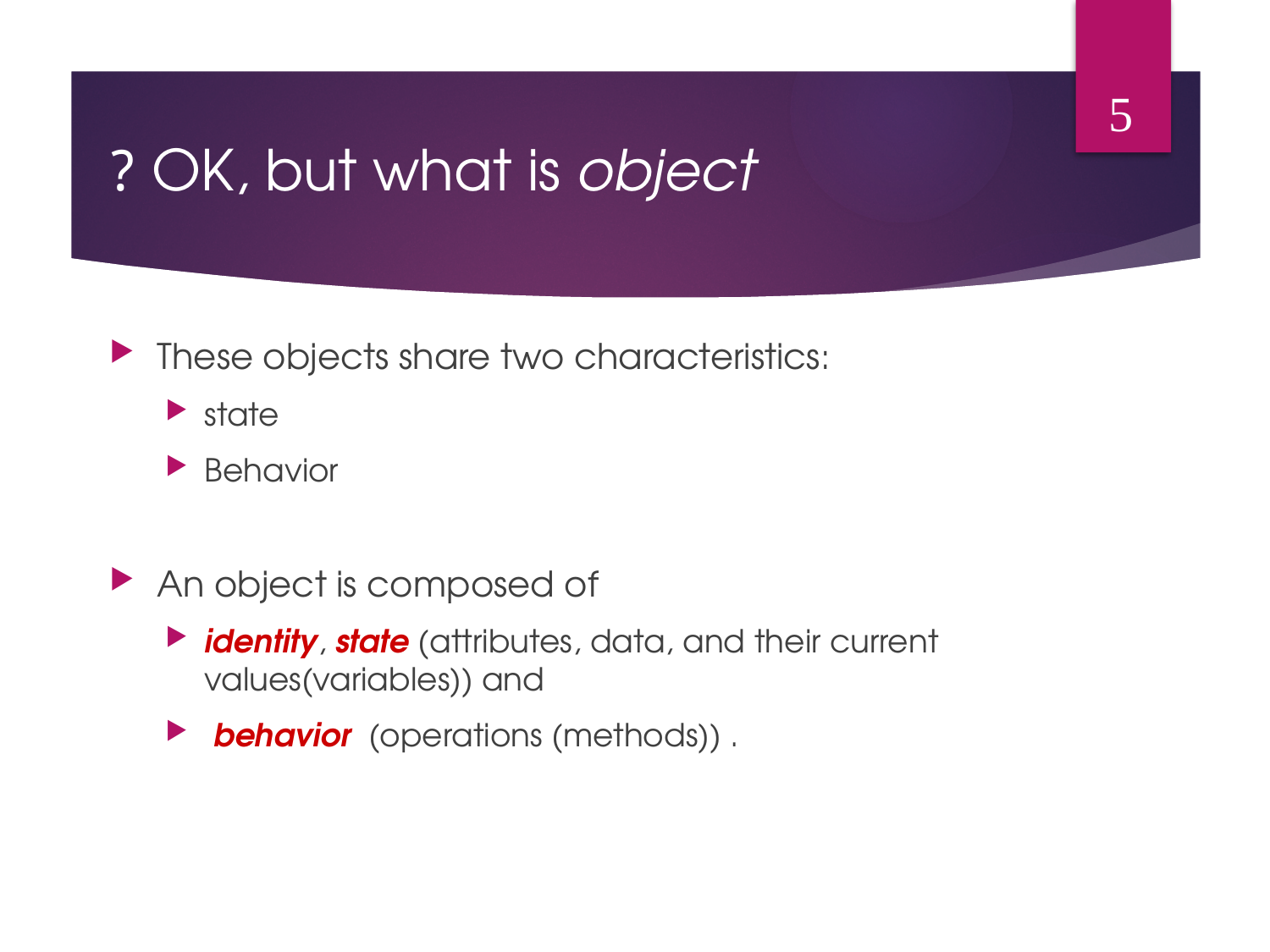

# OK, but what is object ?
5
These objects share two characteristics:
state
Behavior

An object is composed of
identity, state (attributes, data, and their current values(variables)) and
 behavior  (operations (methods)) .